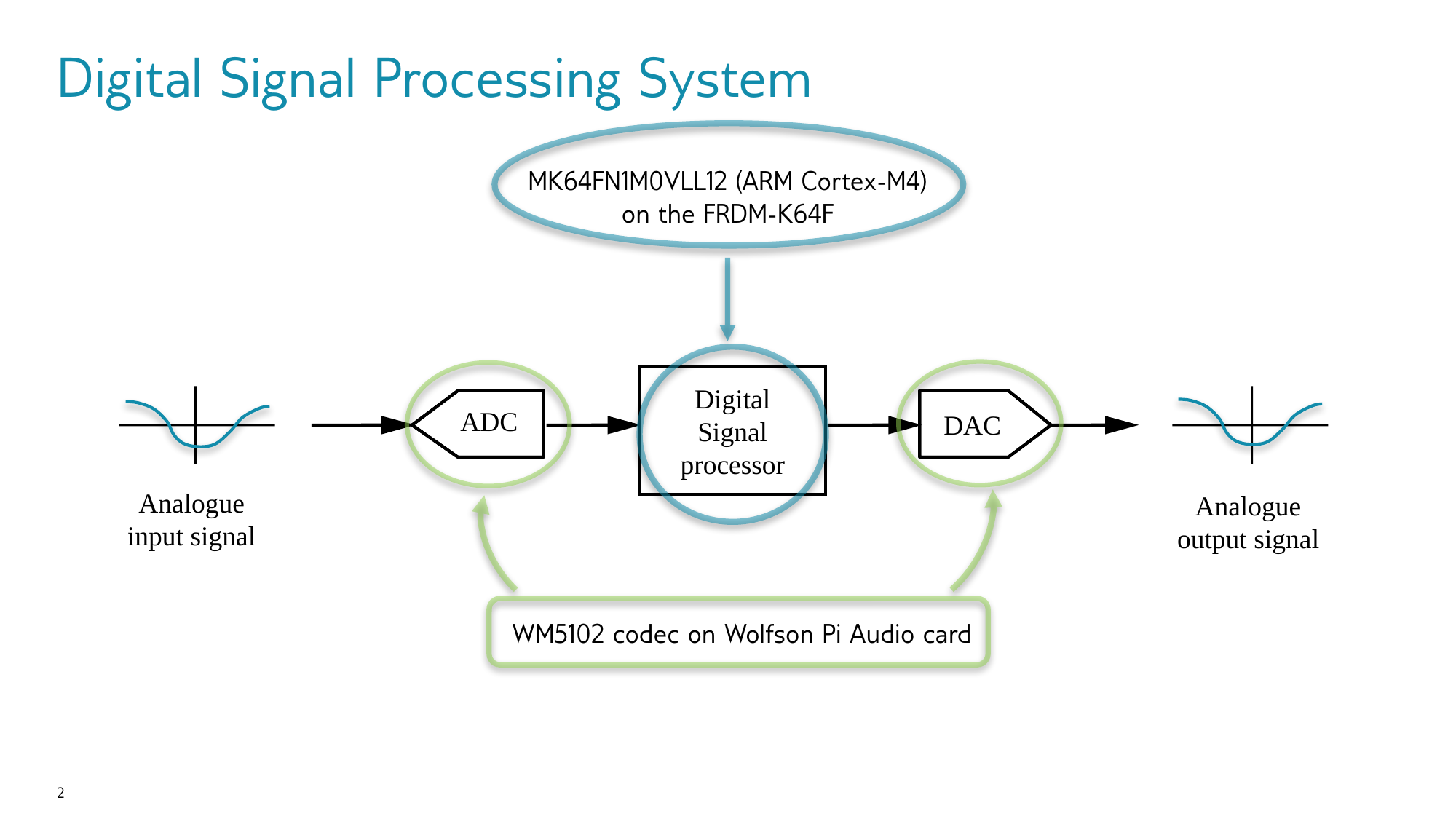

# Digital Signal Processing System

MK64FN1M0VLL12 (ARM Cortex-M4)
on the FRDM-K64F

WM5102 codec on Wolfson Pi Audio card

Digital
Signal
processor

ADC

DAC

Analogue input signal

Analogue output signal